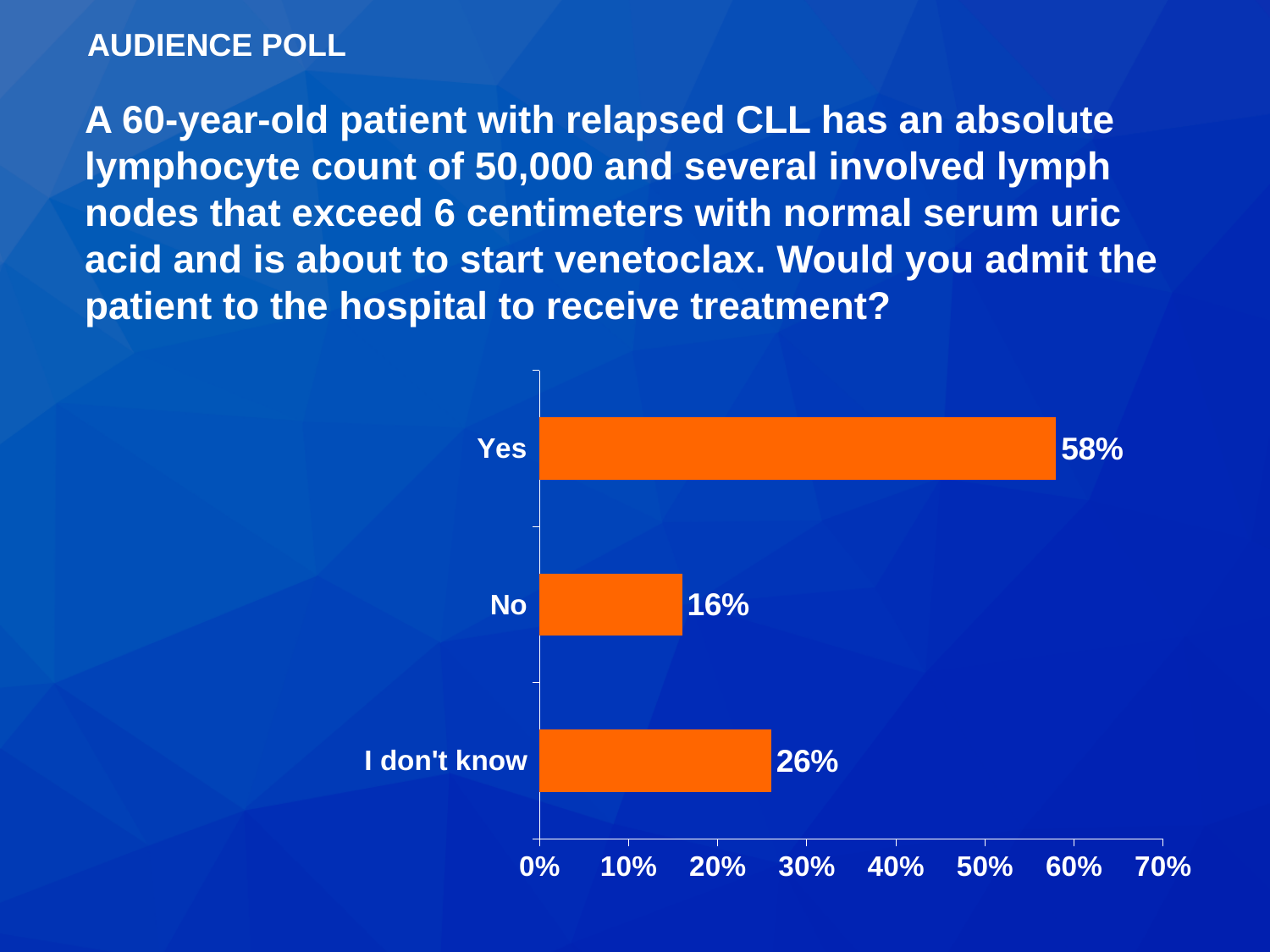

AUDIENCE POLL
A 60-year-old patient with relapsed CLL has an absolute lymphocyte count of 50,000 and several involved lymph nodes that exceed 6 centimeters with normal serum uric acid and is about to start venetoclax. Would you admit the patient to the hospital to receive treatment?

### Chart

| Category | Series 1 |
|---|---|
| I don't know | 0.26 |
| No | 0.16 |
| Yes | 0.58 |